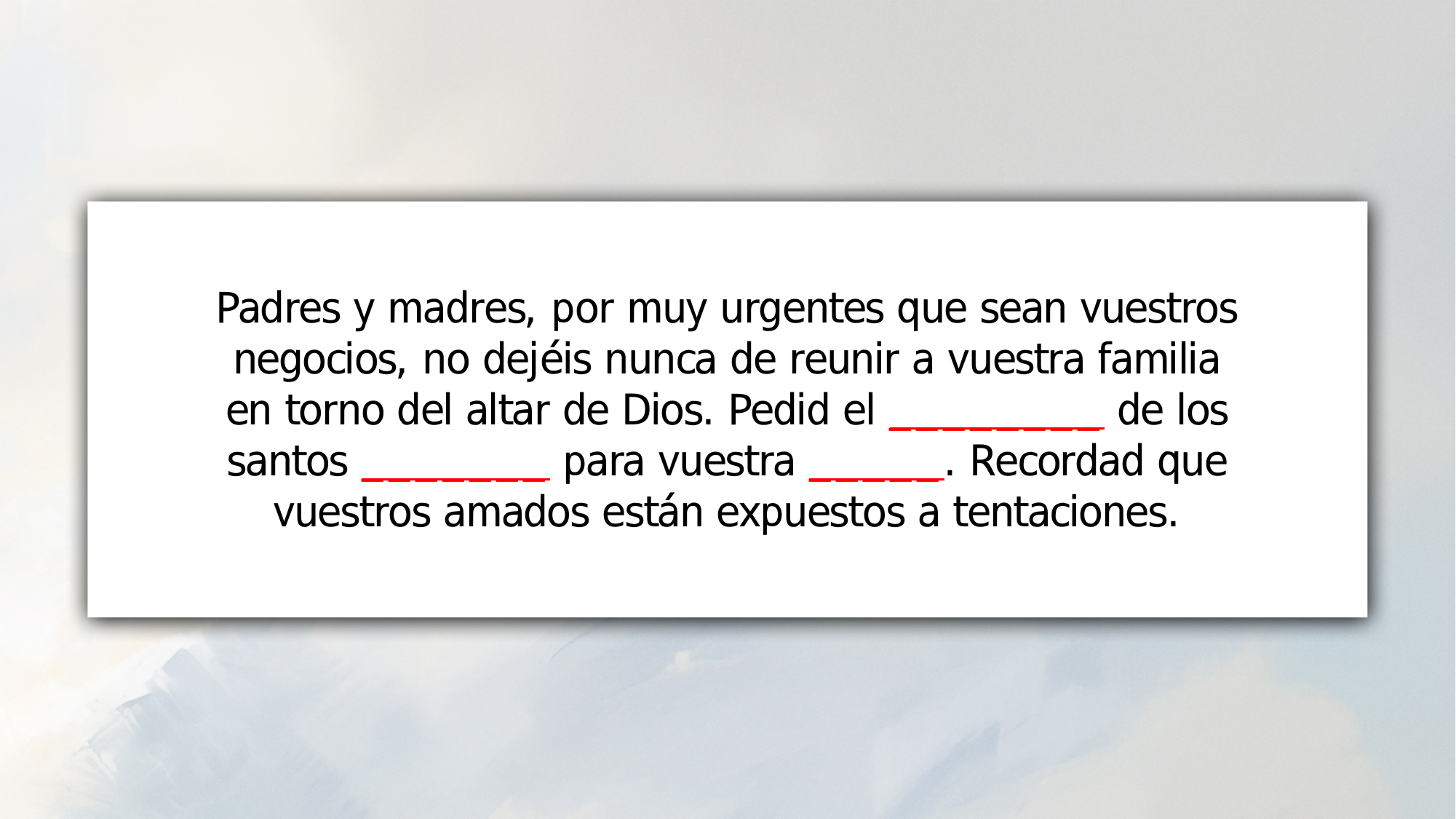

Padres y madres, por muy urgentes que sean vuestros negocios, no dejéis nunca de reunir a vuestra familia en torno del altar de Dios. Pedid el ________ de los santos _______ para vuestra _____. Recordad que vuestros amados están expuestos a tentaciones.